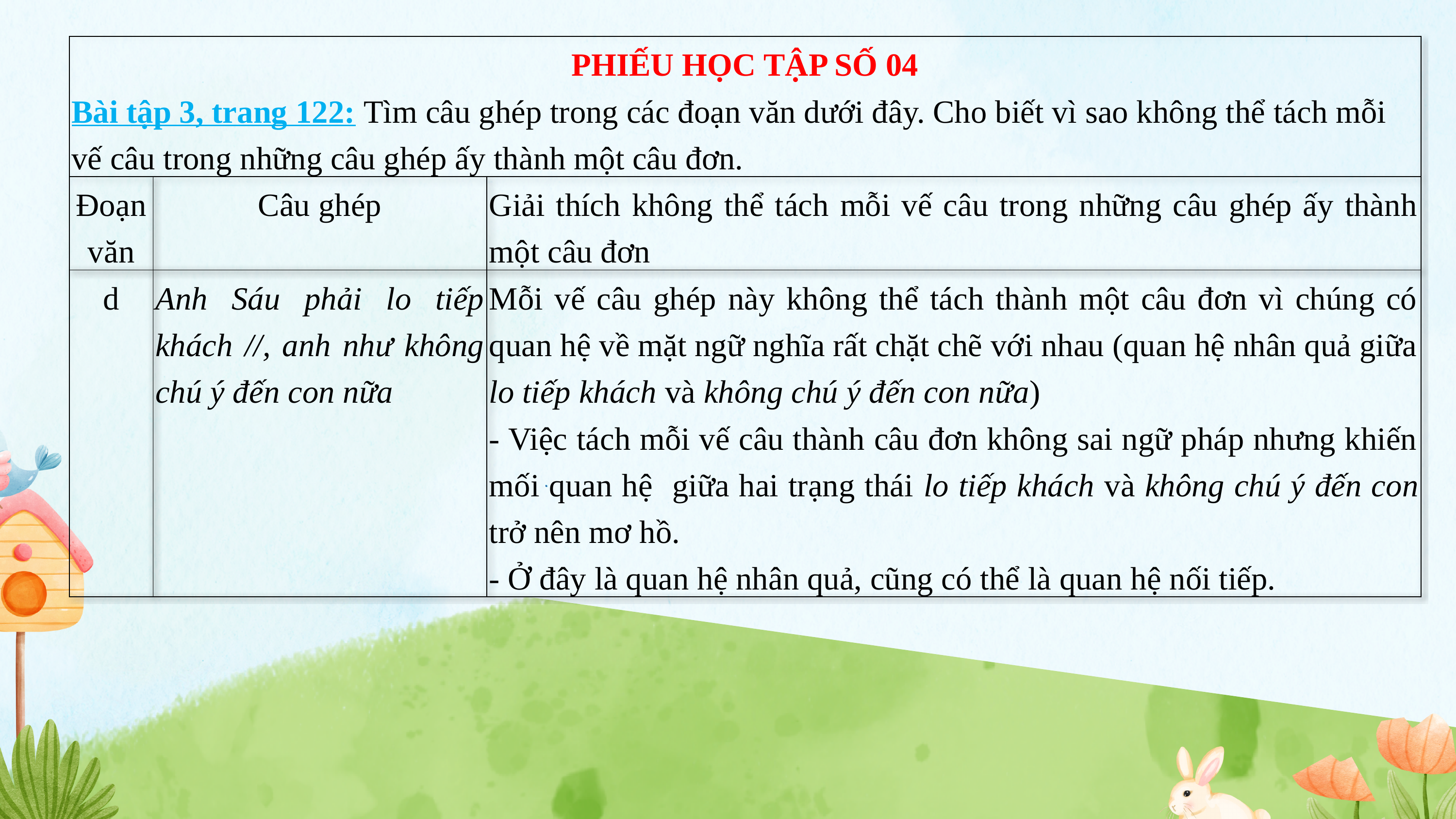

| PHIẾU HỌC TẬP SỐ 04 Bài tập 3, trang 122: Tìm câu ghép trong các đoạn văn dưới đây. Cho biết vì sao không thể tách mỗi vế câu trong những câu ghép ấy thành một câu đơn. |  |  |
| --- | --- | --- |
| Đoạn văn | Câu ghép | Giải thích không thể tách mỗi vế câu trong những câu ghép ấy thành một câu đơn |
| d | Anh Sáu phải lo tiếp khách //, anh như không chú ý đến con nữa | Mỗi vế câu ghép này không thể tách thành một câu đơn vì chúng có quan hệ về mặt ngữ nghĩa rất chặt chẽ với nhau (quan hệ nhân quả giữa lo tiếp khách và không chú ý đến con nữa) - Việc tách mỗi vế câu thành câu đơn không sai ngữ pháp nhưng khiến mối quan hệ giữa hai trạng thái lo tiếp khách và không chú ý đến con trở nên mơ hồ. - Ở đây là quan hệ nhân quả, cũng có thể là quan hệ nối tiếp. |